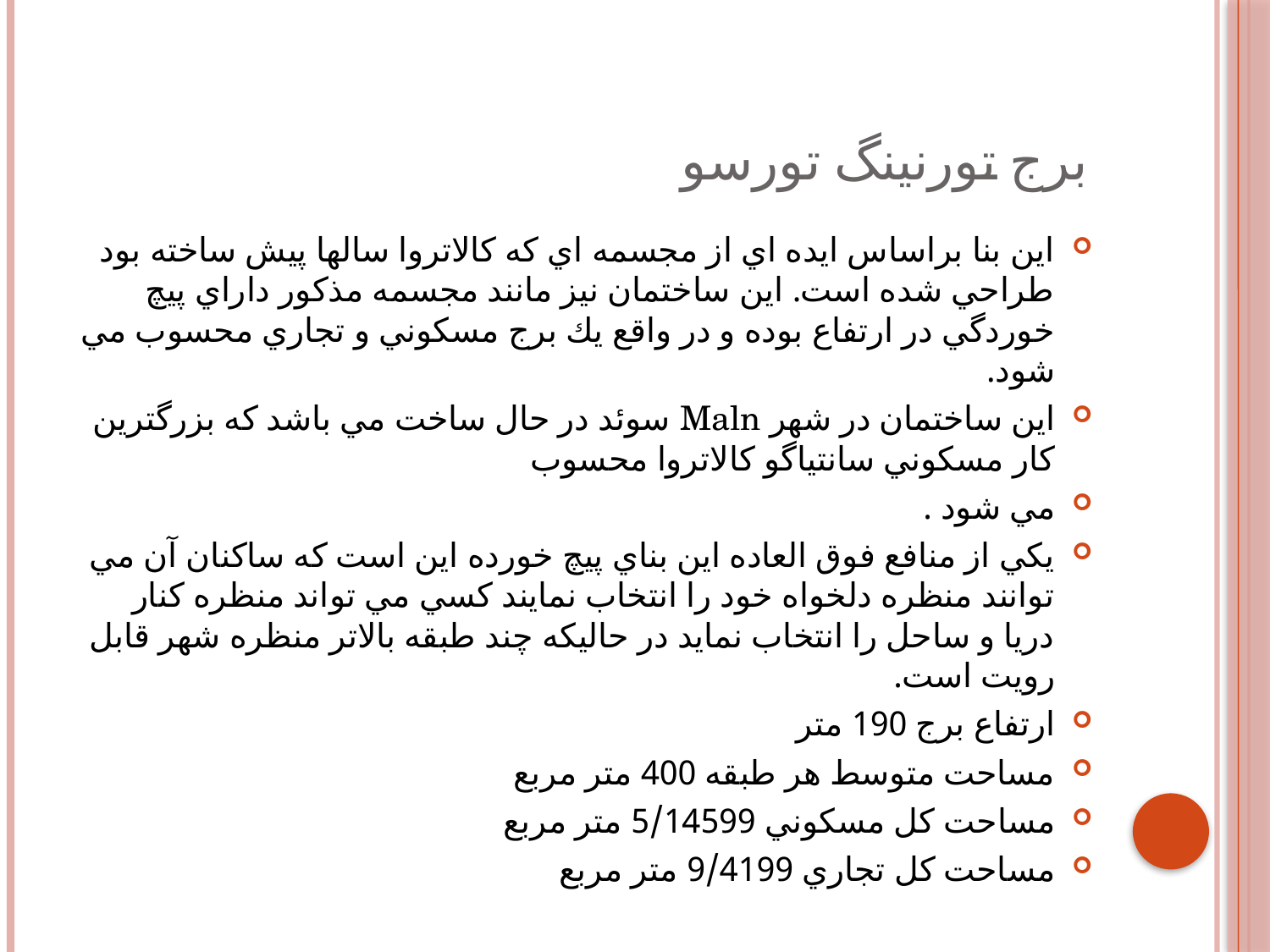

# برج تورنینگ تورسو
اين بنا براساس ايده اي از مجسمه اي كه كالاتروا سالها پيش ساخته بود طراحي شده است. اين ساختمان نيز مانند مجسمه مذكور داراي پيچ خوردگي در ارتفاع بوده و در واقع يك برج مسكوني و تجاري محسوب مي شود.
اين ساختمان در شهر Maln سوئد در حال ساخت مي باشد كه بزرگترين كار مسكوني سانتياگو كالاتروا محسوب
مي شود .
يكي از منافع فوق العاده اين بناي پيچ خورده اين است كه ساكنان آن مي توانند منظره دلخواه خود را انتخاب نمايند كسي مي تواند منظره كنار دريا و ساحل را انتخاب نمايد در حاليكه چند طبقه بالاتر منظره شهر قابل رويت است.
ارتفاع برج 190 متر
مساحت متوسط هر طبقه 400 متر مربع
مساحت كل مسكوني 5/14599 متر مربع
مساحت كل تجاري 9/4199 متر مربع